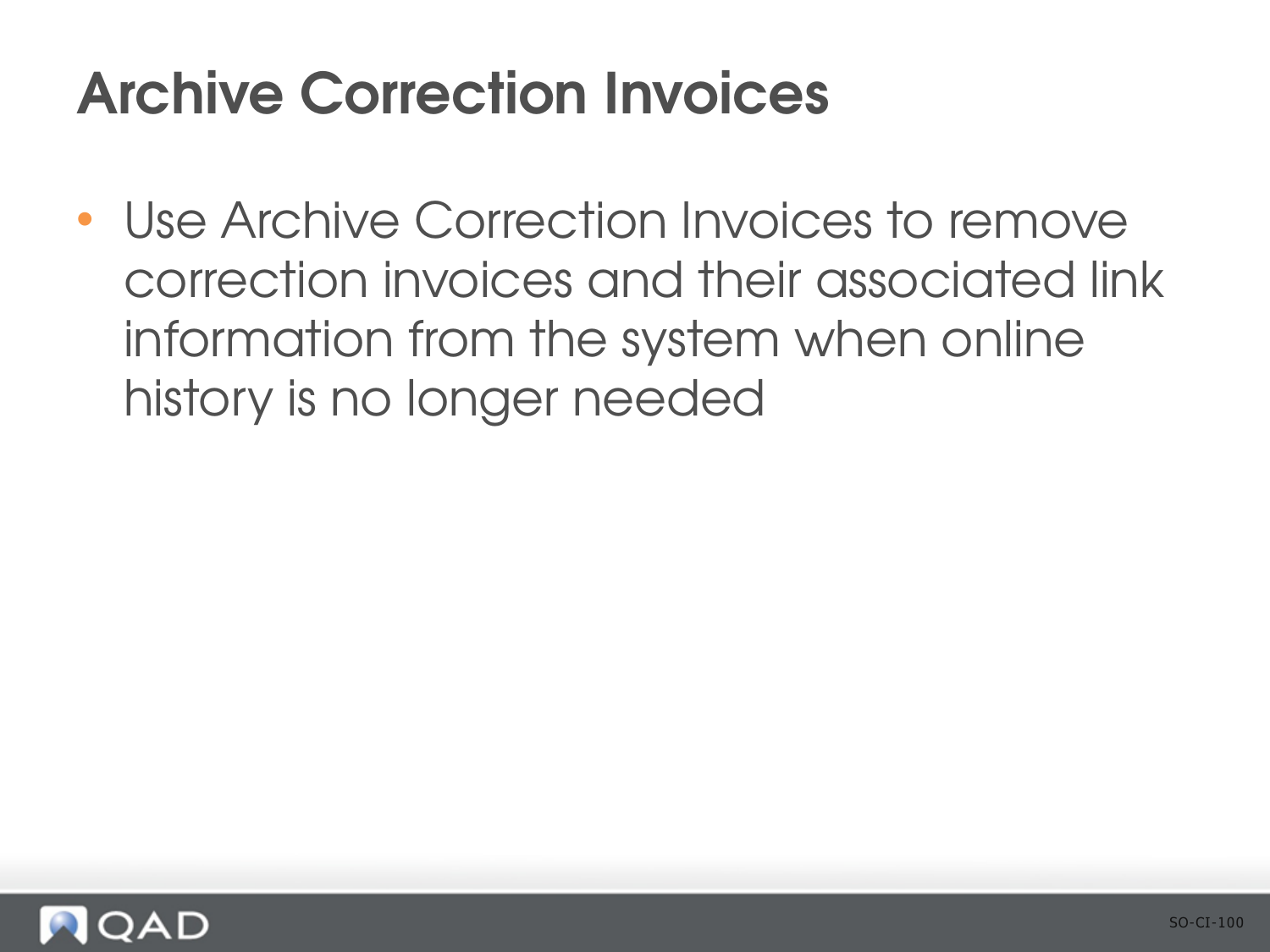

# Archive Correction Invoices
Use Archive Correction Invoices to remove correction invoices and their associated link information from the system when online history is no longer needed

SO-CI-100